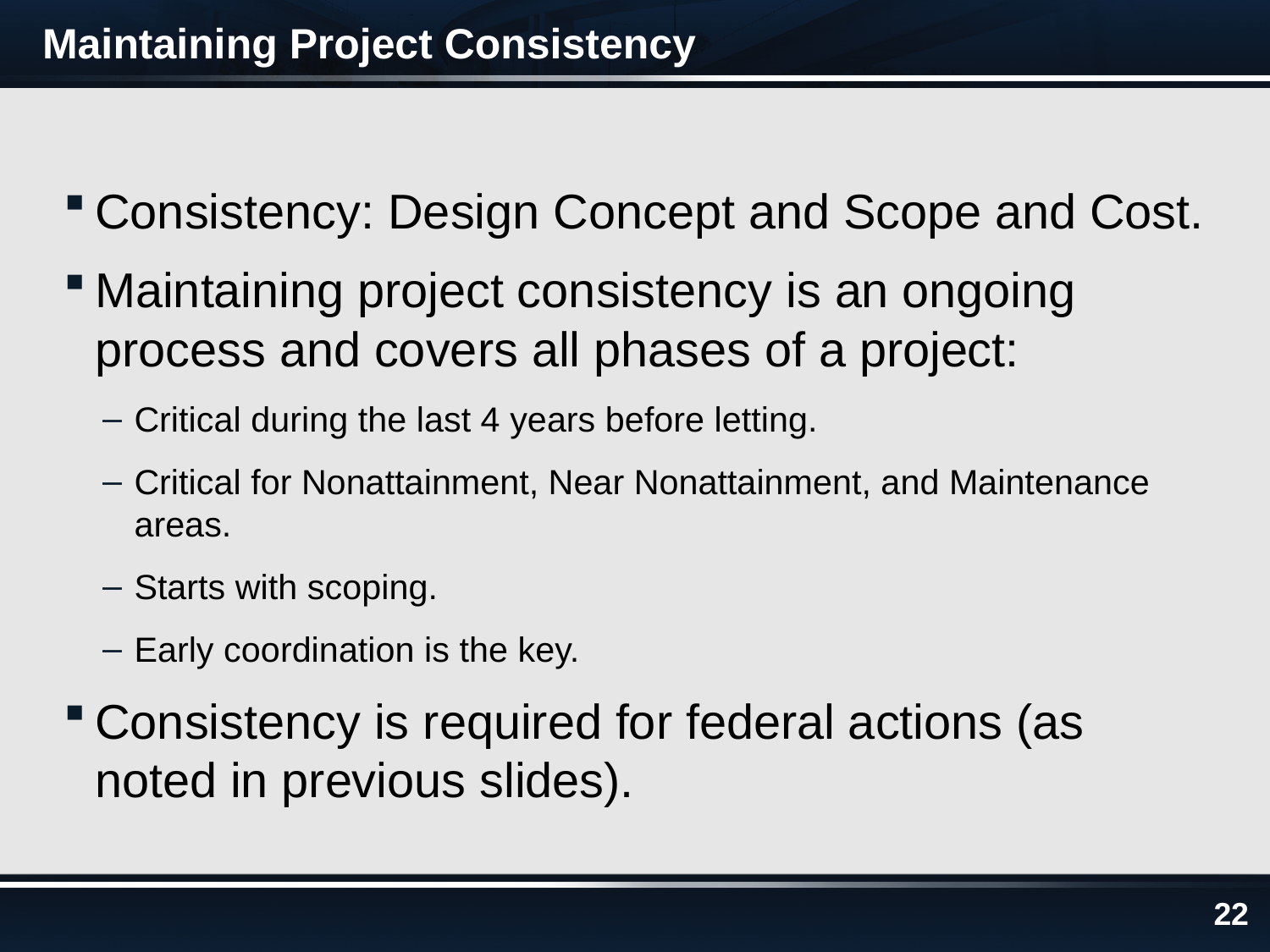

# Maintaining Project Consistency
Consistency: Design Concept and Scope and Cost.
Maintaining project consistency is an ongoing process and covers all phases of a project:
Critical during the last 4 years before letting.
Critical for Nonattainment, Near Nonattainment, and Maintenance areas.
Starts with scoping.
Early coordination is the key.
Consistency is required for federal actions (as noted in previous slides).